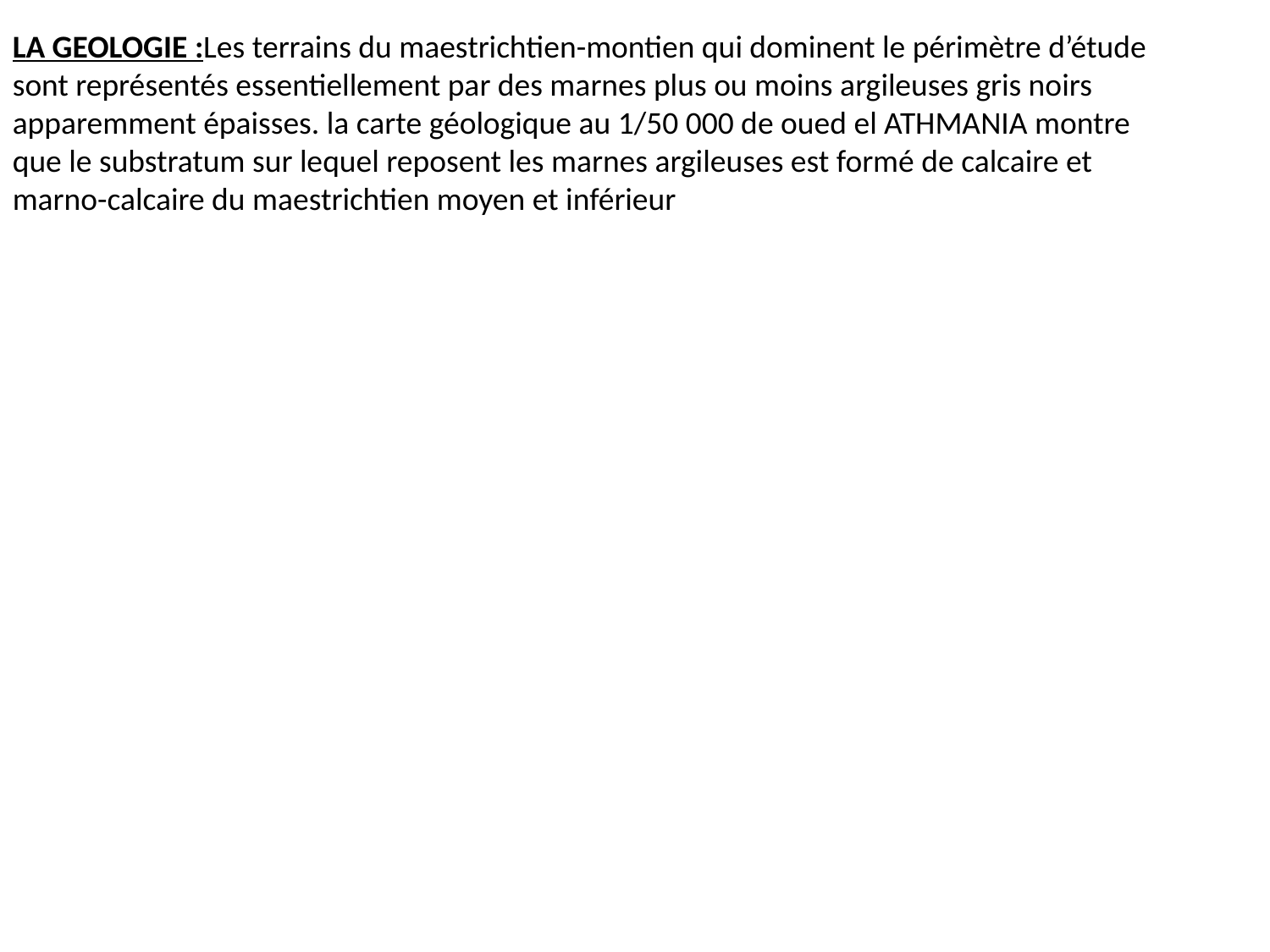

LA GEOLOGIE :Les terrains du maestrichtien-montien qui dominent le périmètre d’étude sont représentés essentiellement par des marnes plus ou moins argileuses gris noirs apparemment épaisses. la carte géologique au 1/50 000 de oued el ATHMANIA montre que le substratum sur lequel reposent les marnes argileuses est formé de calcaire et marno-calcaire du maestrichtien moyen et inférieur